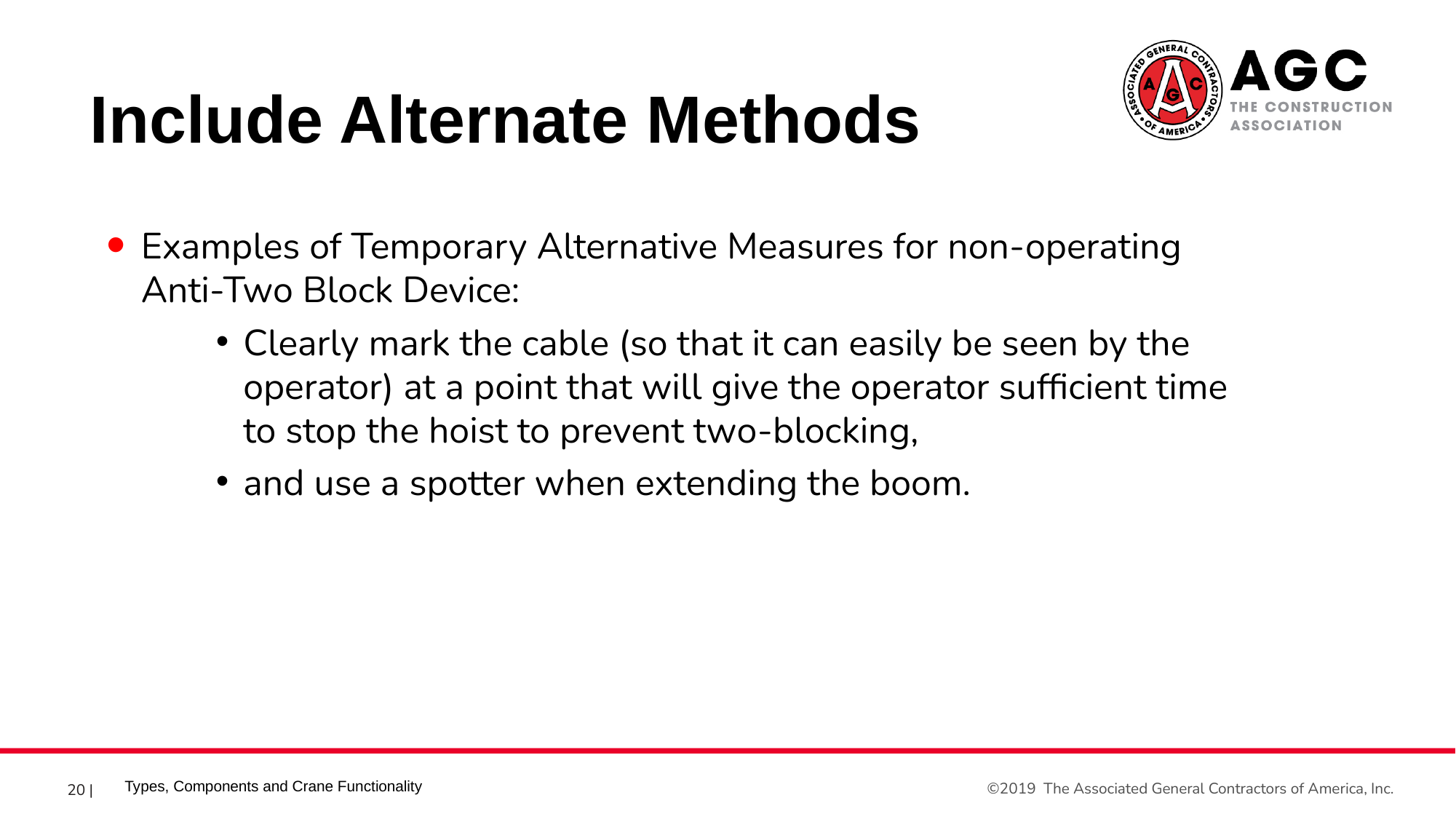

Include Alternate Methods

Examples of Temporary Alternative Measures for non-operating Anti-Two Block Device:
Clearly mark the cable (so that it can easily be seen by the operator) at a point that will give the operator sufficient time to stop the hoist to prevent two-blocking,
and use a spotter when extending the boom.

Types, Components and Crane Functionality